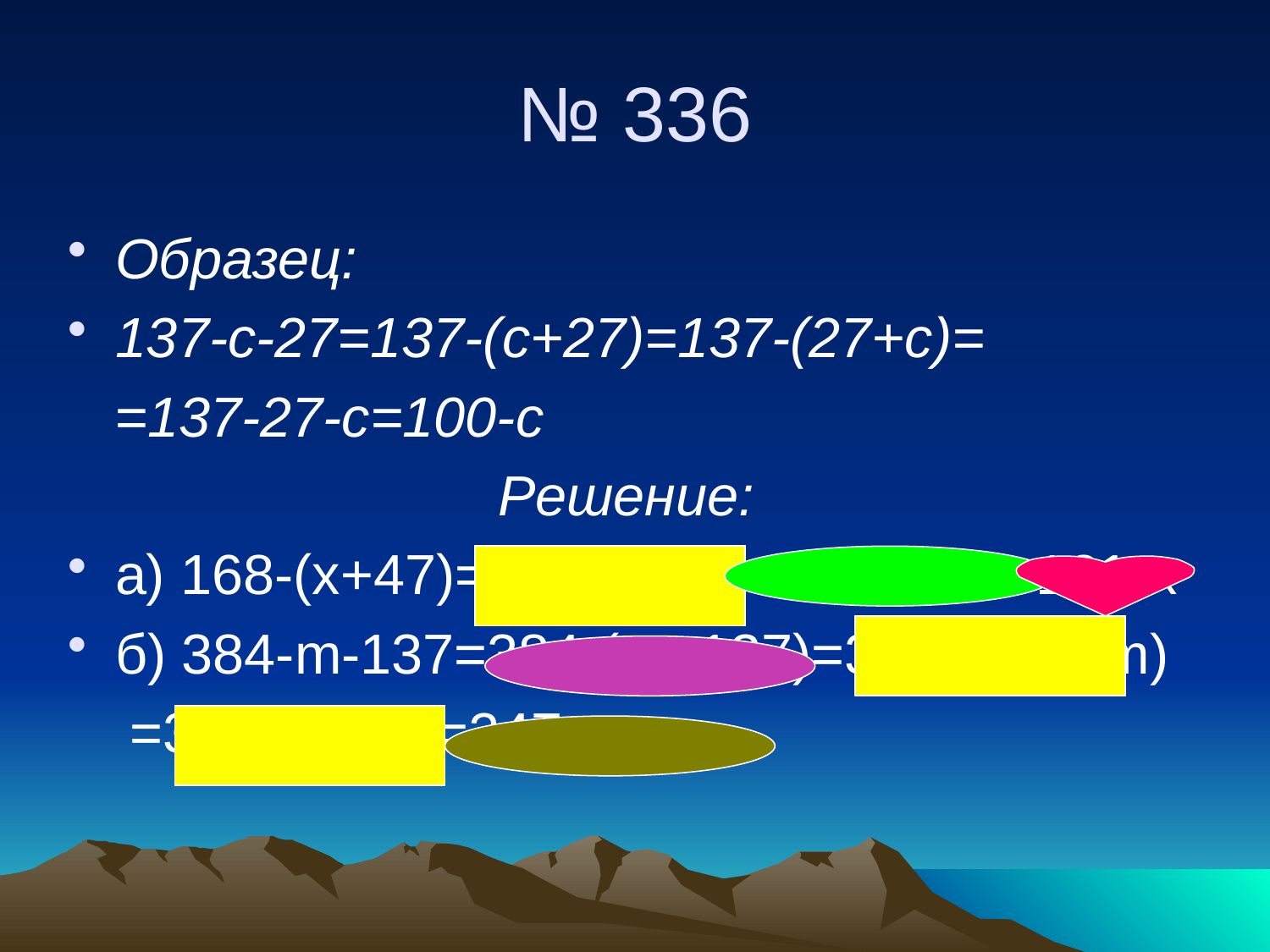

# № 336
Образец:
137-c-27=137-(c+27)=137-(27+c)=
   =137-27-c=100-c
Решение:
a) 168-(x+47)=168-(47-x)=168-47-x=121-x
б) 384-m-137=384-(m+137)=384-(137+m)
    =384-137-m=247-m